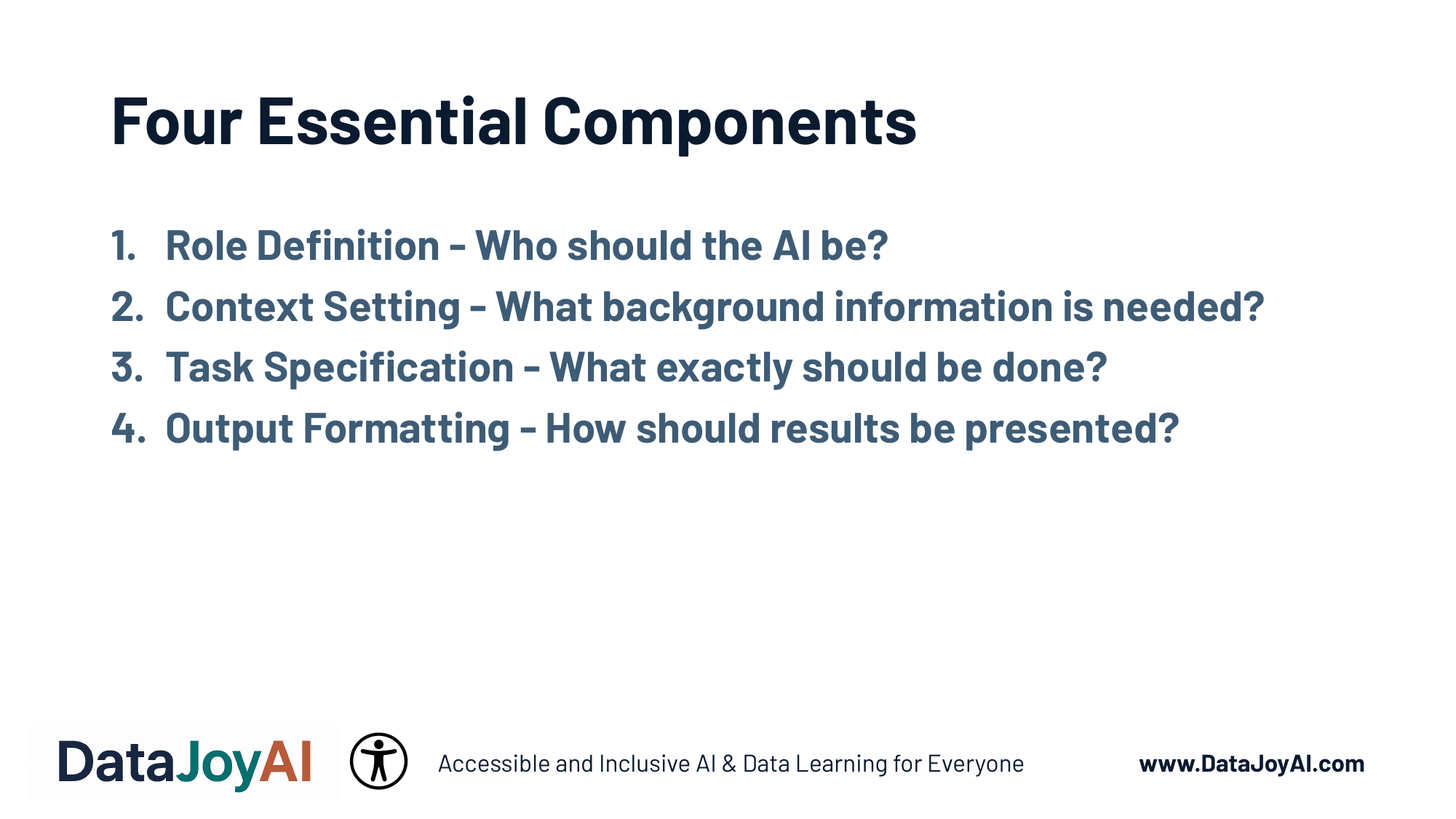

# Four Essential Components
Role Definition - Who should the AI be?
Context Setting - What background information is needed?
Task Specification - What exactly should be done?
Output Formatting - How should results be presented?